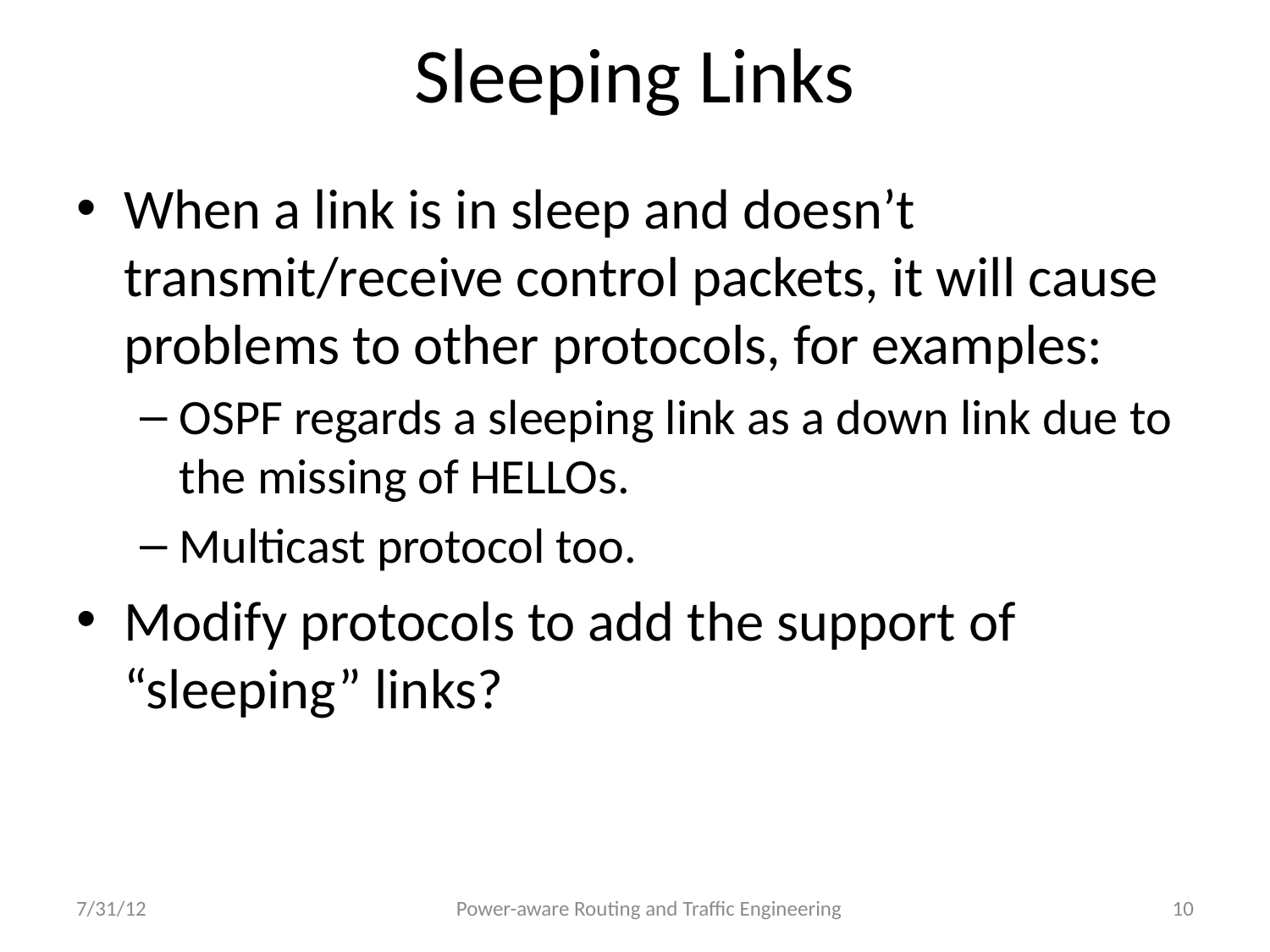

# Sleeping Links
When a link is in sleep and doesn’t transmit/receive control packets, it will cause problems to other protocols, for examples:
OSPF regards a sleeping link as a down link due to the missing of HELLOs.
Multicast protocol too.
Modify protocols to add the support of “sleeping” links?
7/31/12
Power-aware Routing and Traffic Engineering
10